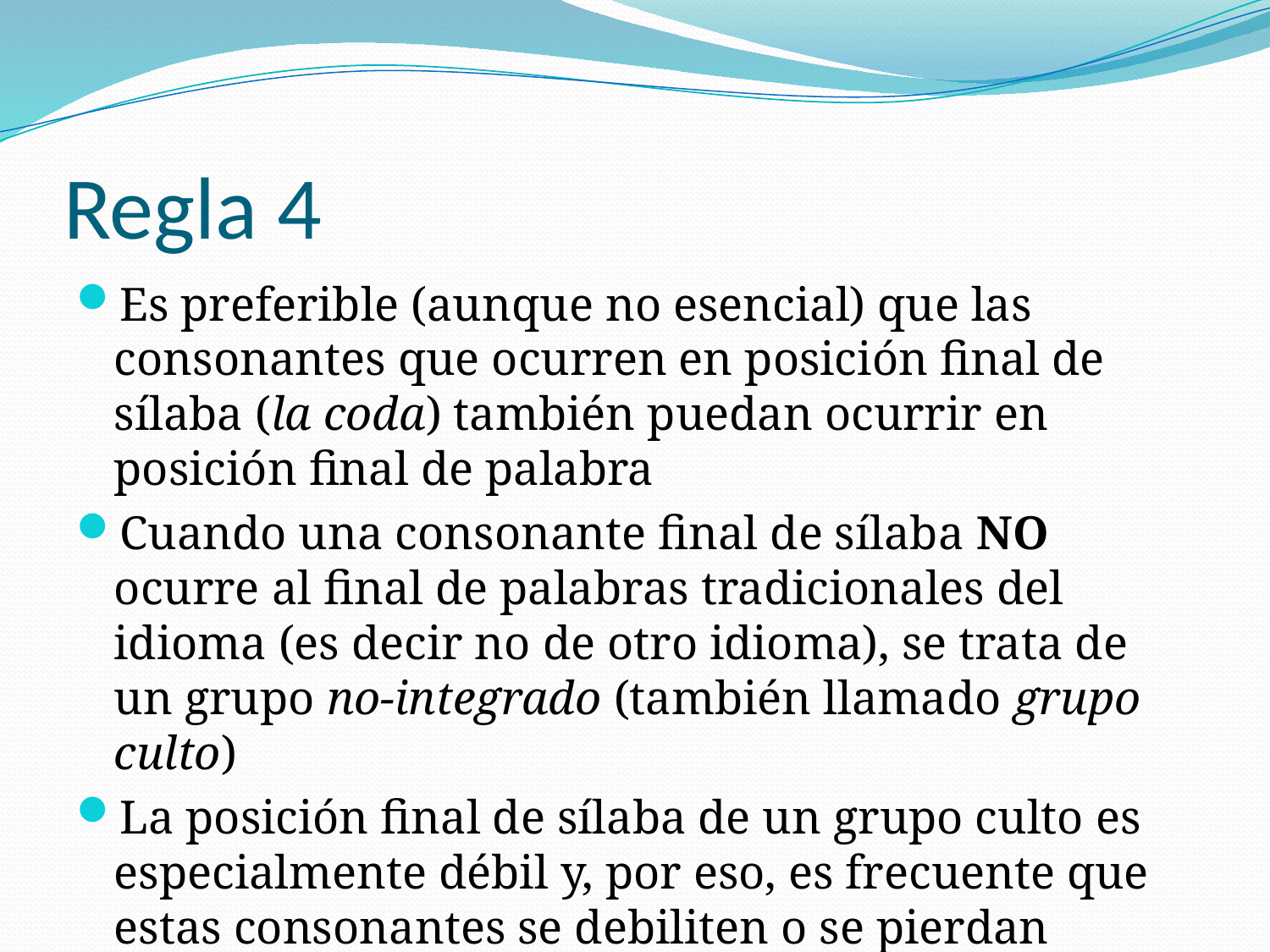

# Regla 4
Es preferible (aunque no esencial) que las consonantes que ocurren en posición final de sílaba (la coda) también puedan ocurrir en posición final de palabra
Cuando una consonante final de sílaba NO ocurre al final de palabras tradicionales del idioma (es decir no de otro idioma), se trata de un grupo no-integrado (también llamado grupo culto)
La posición final de sílaba de un grupo culto es especialmente débil y, por eso, es frecuente que estas consonantes se debiliten o se pierdan